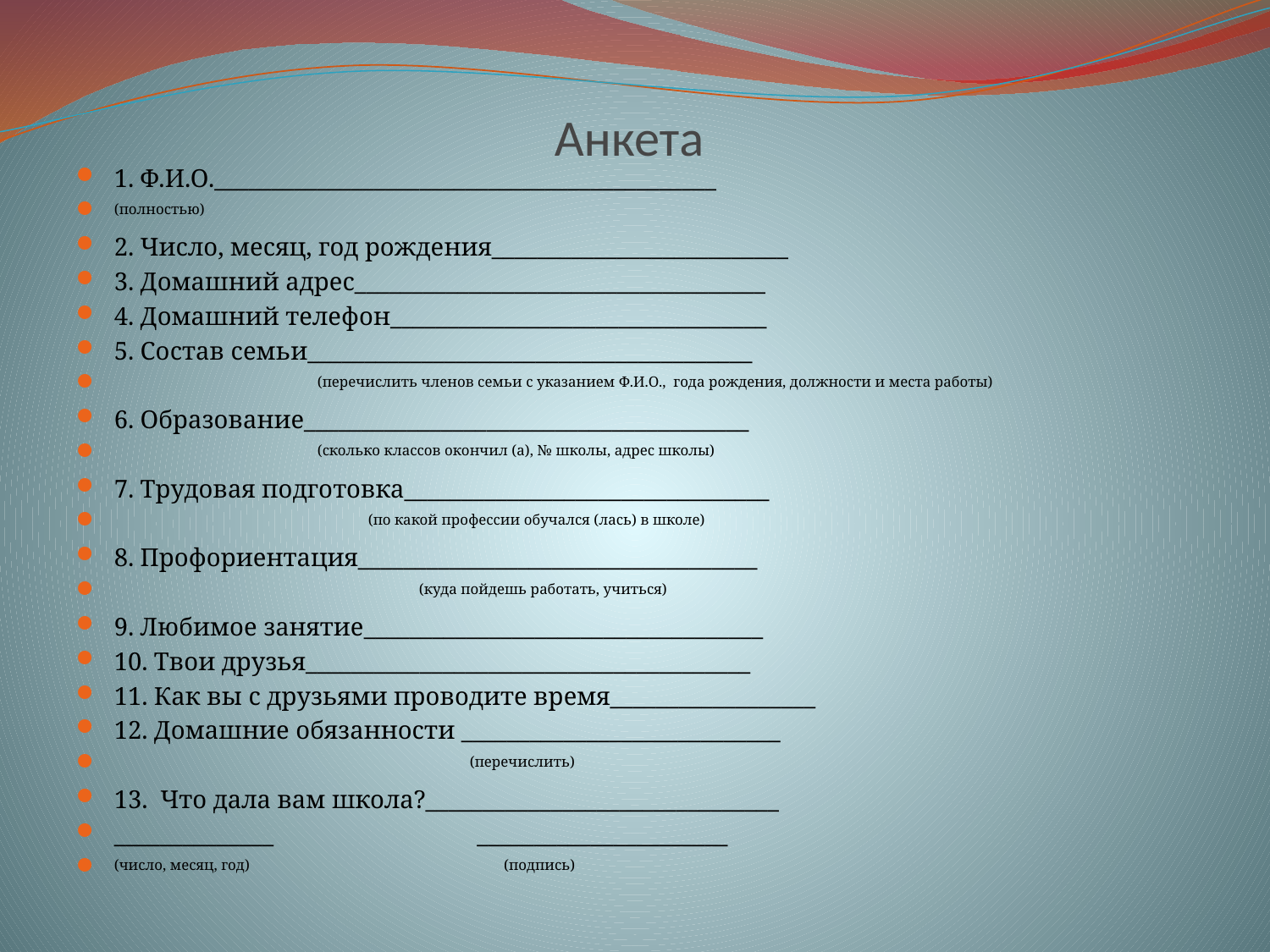

# Анкета
1. Ф.И.О.____________________________________________
(полностью)
2. Число, месяц, год рождения__________________________
3. Домашний адрес____________________________________
4. Домашний телефон_________________________________
5. Состав семьи_______________________________________
                                (перечислить членов семьи с указанием Ф.И.О.,  года рождения, должности и места работы)
6. Образование_______________________________________
                                (сколько классов окончил (а), № школы, адрес школы)
7. Трудовая подготовка________________________________
                                        (по какой профессии обучался (лась) в школе)
8. Профориентация___________________________________
                                                (куда пойдешь работать, учиться)
9. Любимое занятие___________________________________
10. Твои друзья_______________________________________
11. Как вы с друзьями проводите время__________________
12. Домашние обязанности ____________________________
                                                        (перечислить)
13.  Что дала вам школа?_______________________________
______________                                ______________________
(число, месяц, год)                                        (подпись)